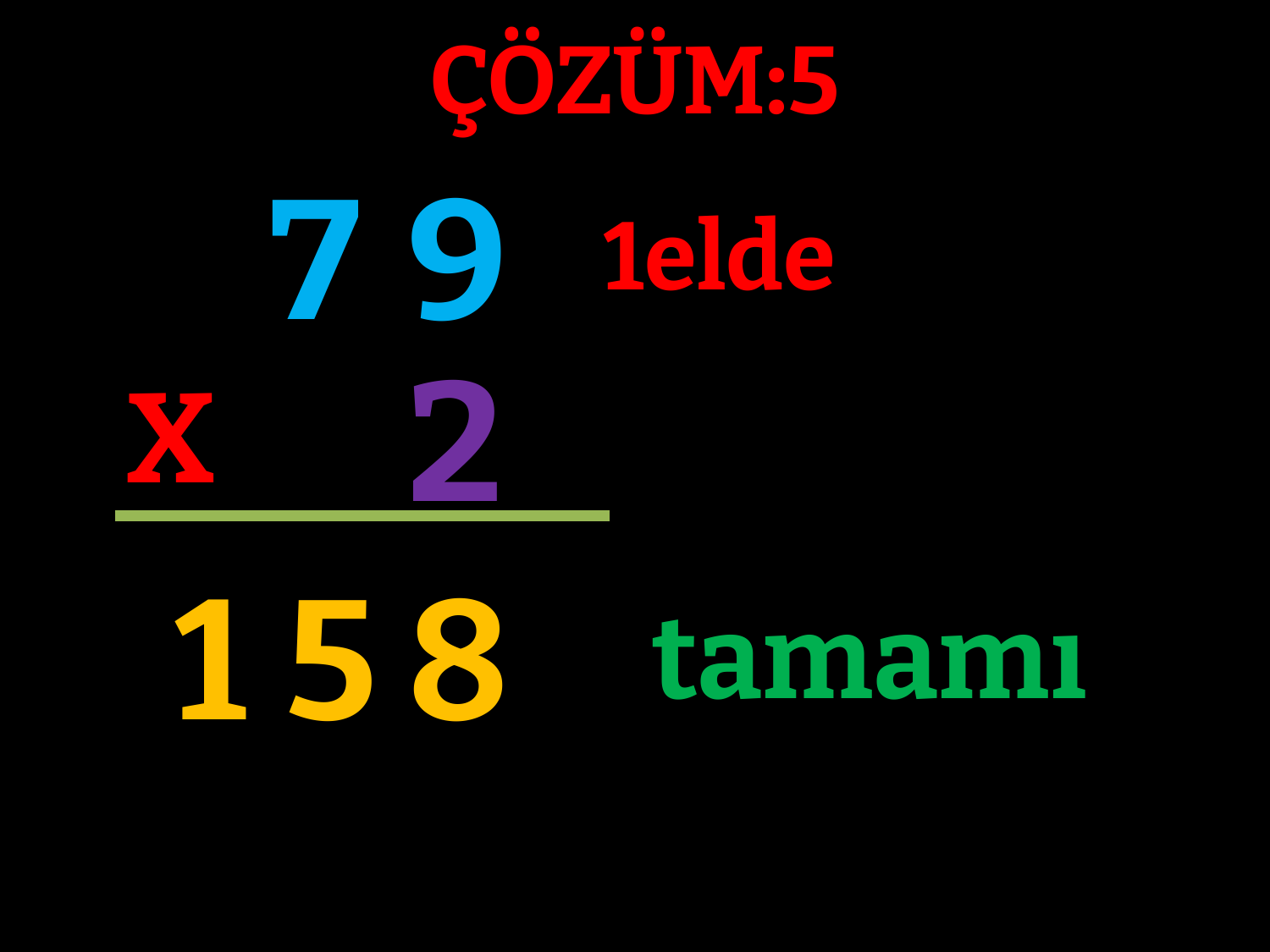

ÇÖZÜM:5
7
9
1elde
2
X
1
5
8
tamamı